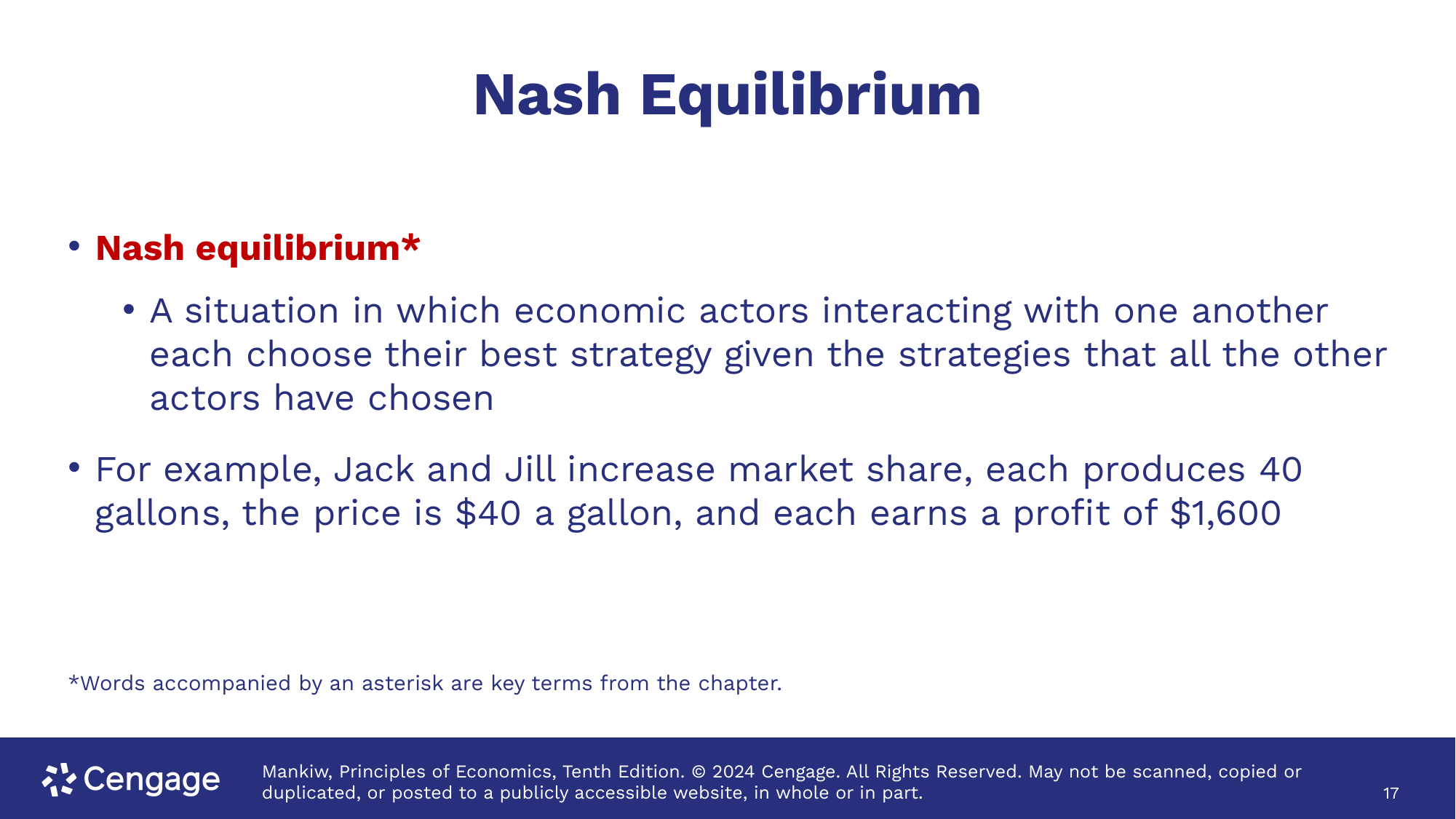

# Nash Equilibrium
Nash equilibrium*
A situation in which economic actors interacting with one another each choose their best strategy given the strategies that all the other actors have chosen
For example, Jack and Jill increase market share, each produces 40 gallons, the price is $40 a gallon, and each earns a profit of $1,600
*Words accompanied by an asterisk are key terms from the chapter.